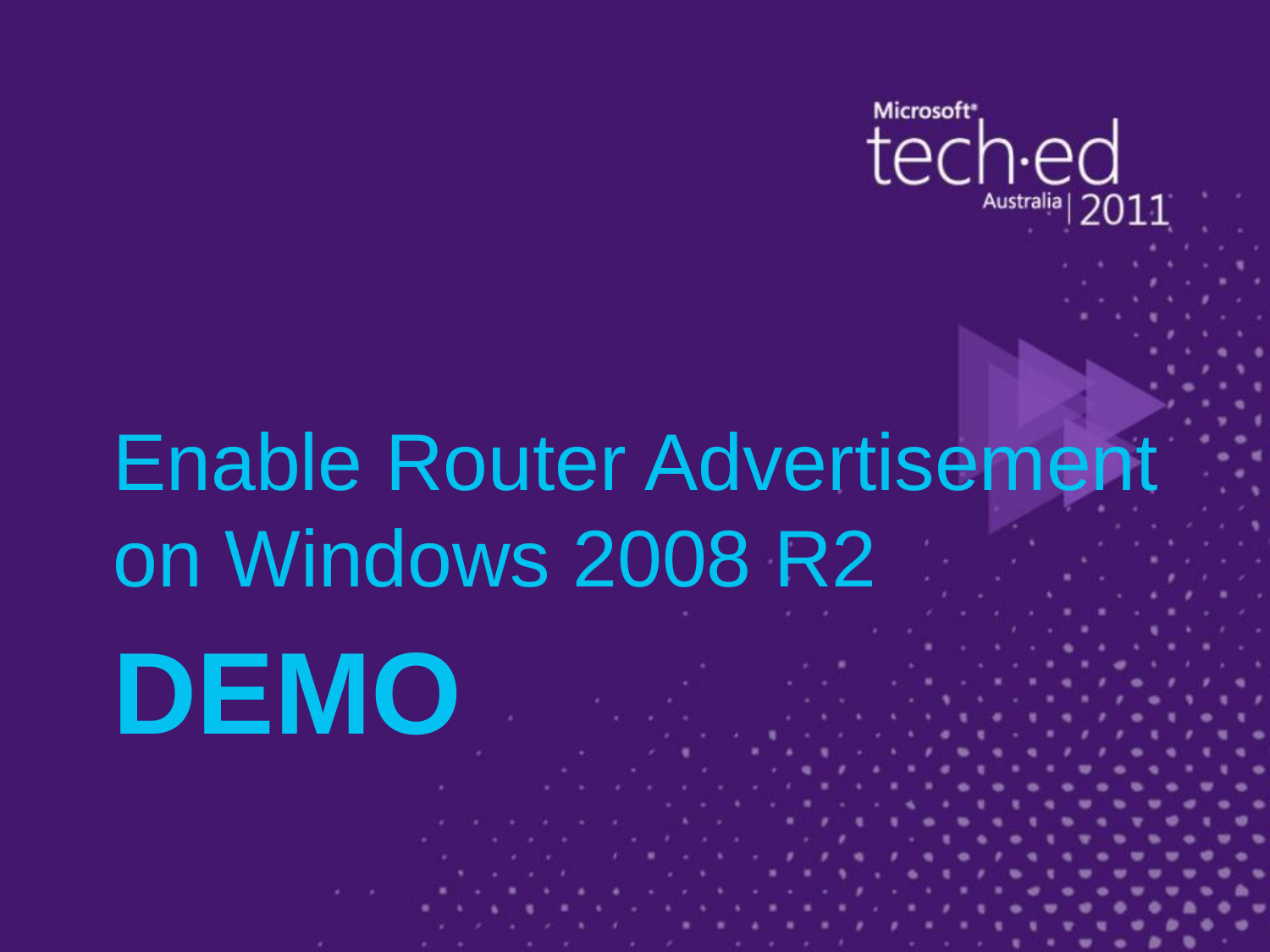

Enable Router Advertisement on Windows 2008 R2

# Demo